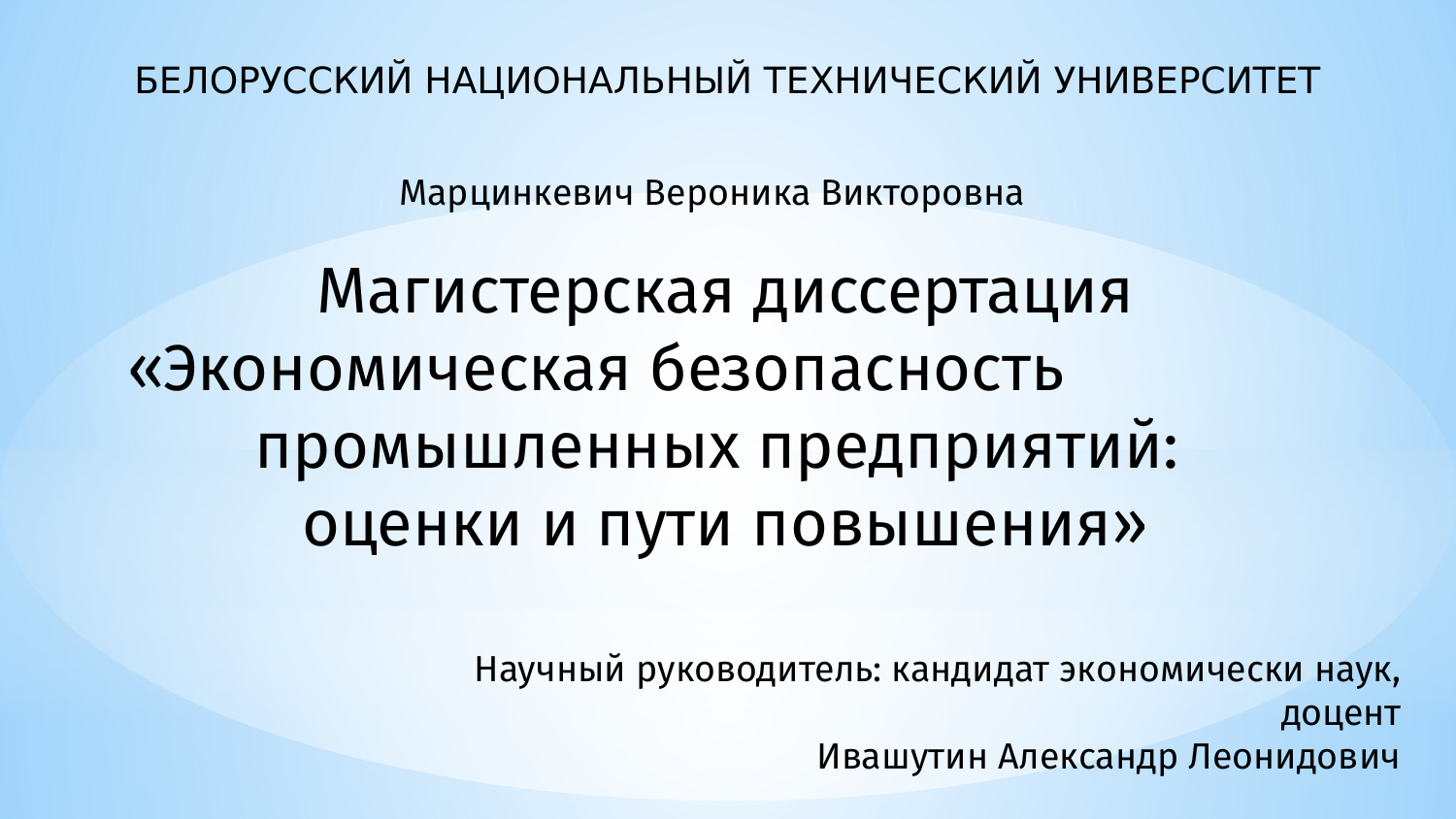

БЕЛОРУССКИЙ НАЦИОНАЛЬНЫЙ ТЕХНИЧЕСКИЙ УНИВЕРСИТЕТ
Марцинкевич Вероника Викторовна
Магистерская диссертация «Экономическая безопасность                промышленных предприятий:
оценки и пути повышения»
Научный руководитель: кандидат экономически наук, доцент
Ивашутин Александр Леонидович